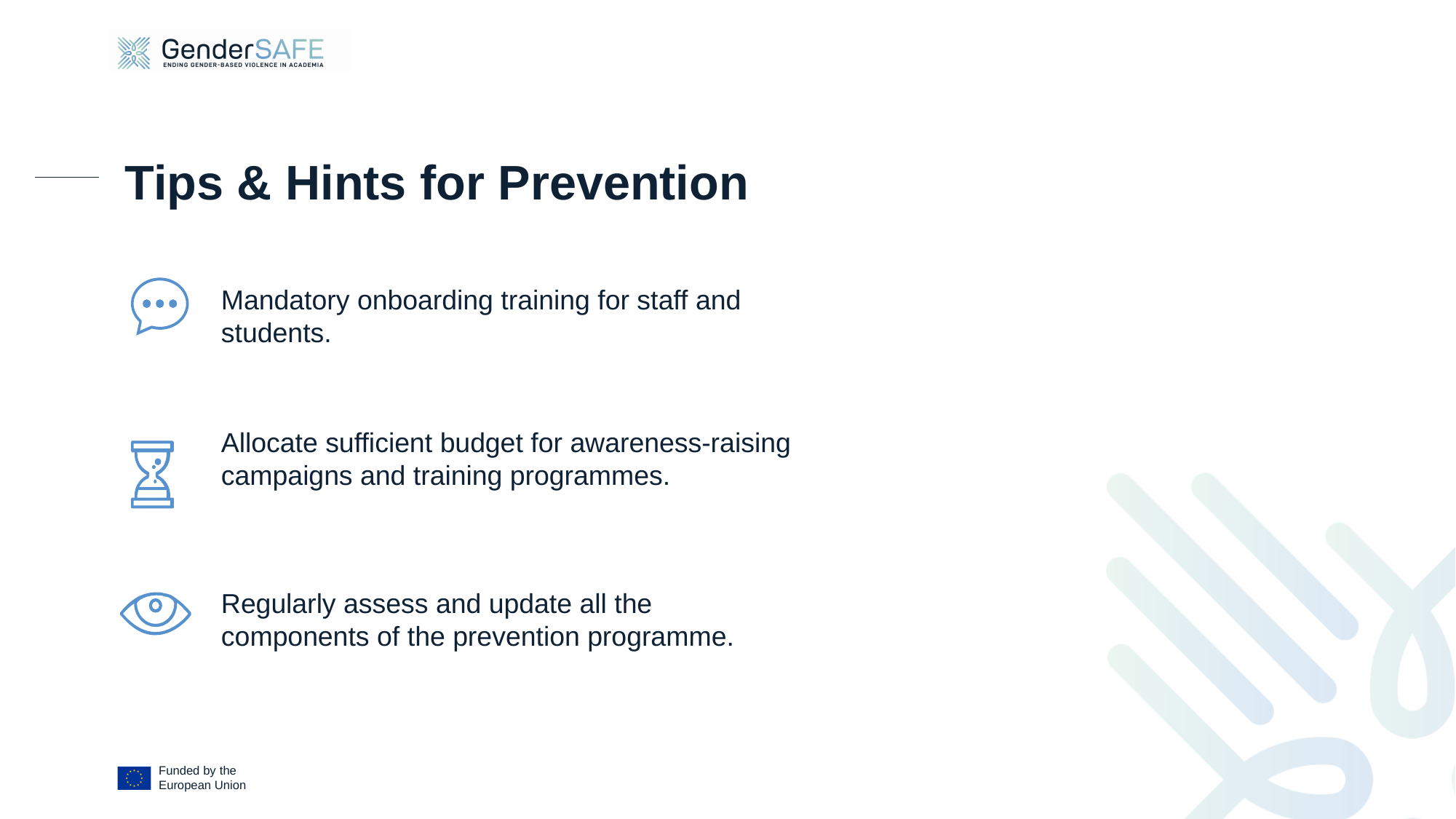

# Tips & Hints for Prevention
Mandatory onboarding training for staff and students.

Allocate sufficient budget for awareness-raising campaigns and training programmes.

Regularly assess and update all the components of the prevention programme.